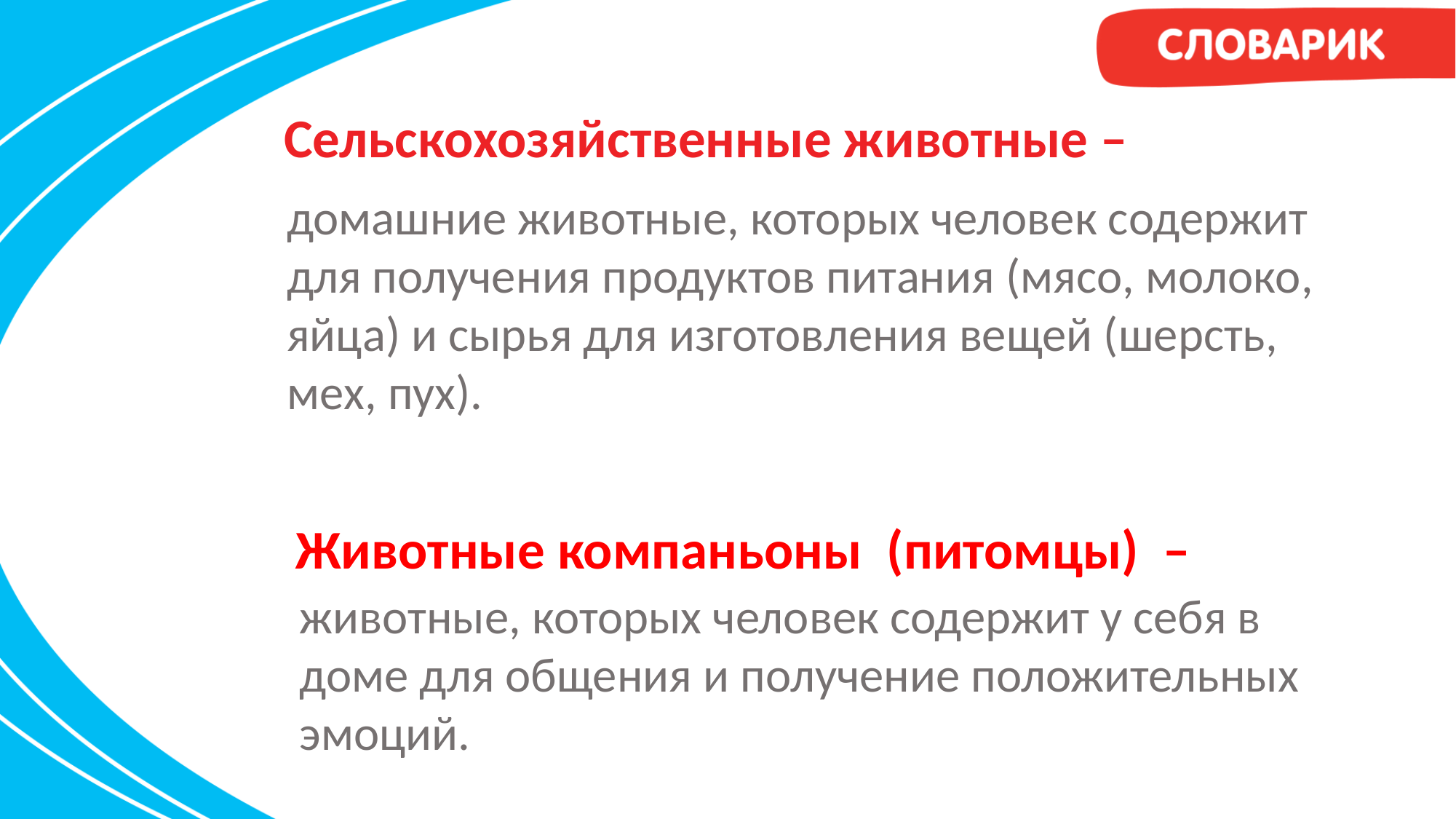

Сельскохозяйственные животные –
домашние животные, которых человек содержит для получения продуктов питания (мясо, молоко, яйца) и сырья для изготовления вещей (шерсть, мех, пух).

Животные компаньоны  (питомцы)  –
животные, которых человек содержит у себя в доме для общения и получение положительных эмоций.